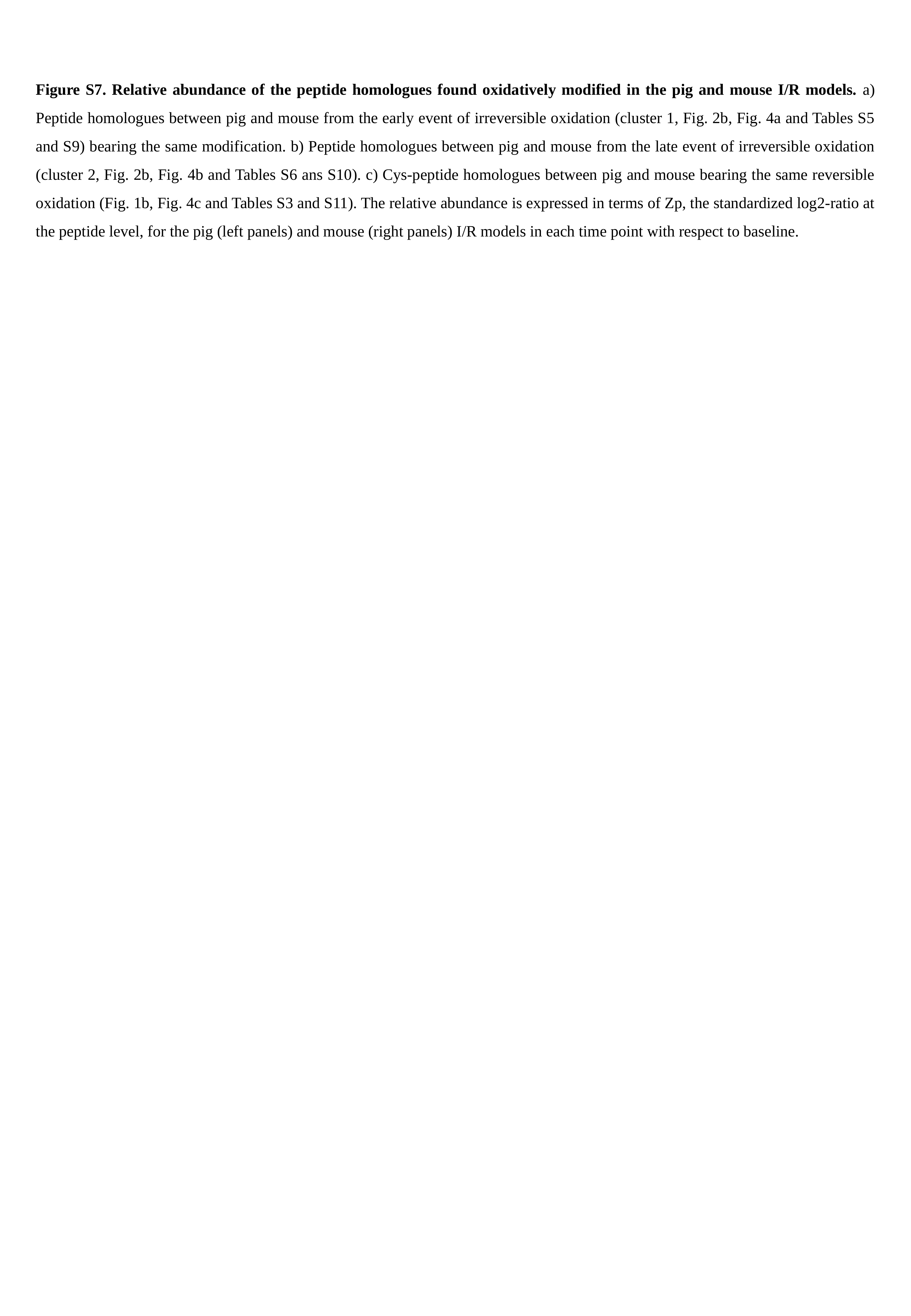

Figure S7. Relative abundance of the peptide homologues found oxidatively modified in the pig and mouse I/R models. a) Peptide homologues between pig and mouse from the early event of irreversible oxidation (cluster 1, Fig. 2b, Fig. 4a and Tables S5 and S9) bearing the same modification. b) Peptide homologues between pig and mouse from the late event of irreversible oxidation (cluster 2, Fig. 2b, Fig. 4b and Tables S6 ans S10). c) Cys-peptide homologues between pig and mouse bearing the same reversible oxidation (Fig. 1b, Fig. 4c and Tables S3 and S11). The relative abundance is expressed in terms of Zp, the standardized log2-ratio at the peptide level, for the pig (left panels) and mouse (right panels) I/R models in each time point with respect to baseline.